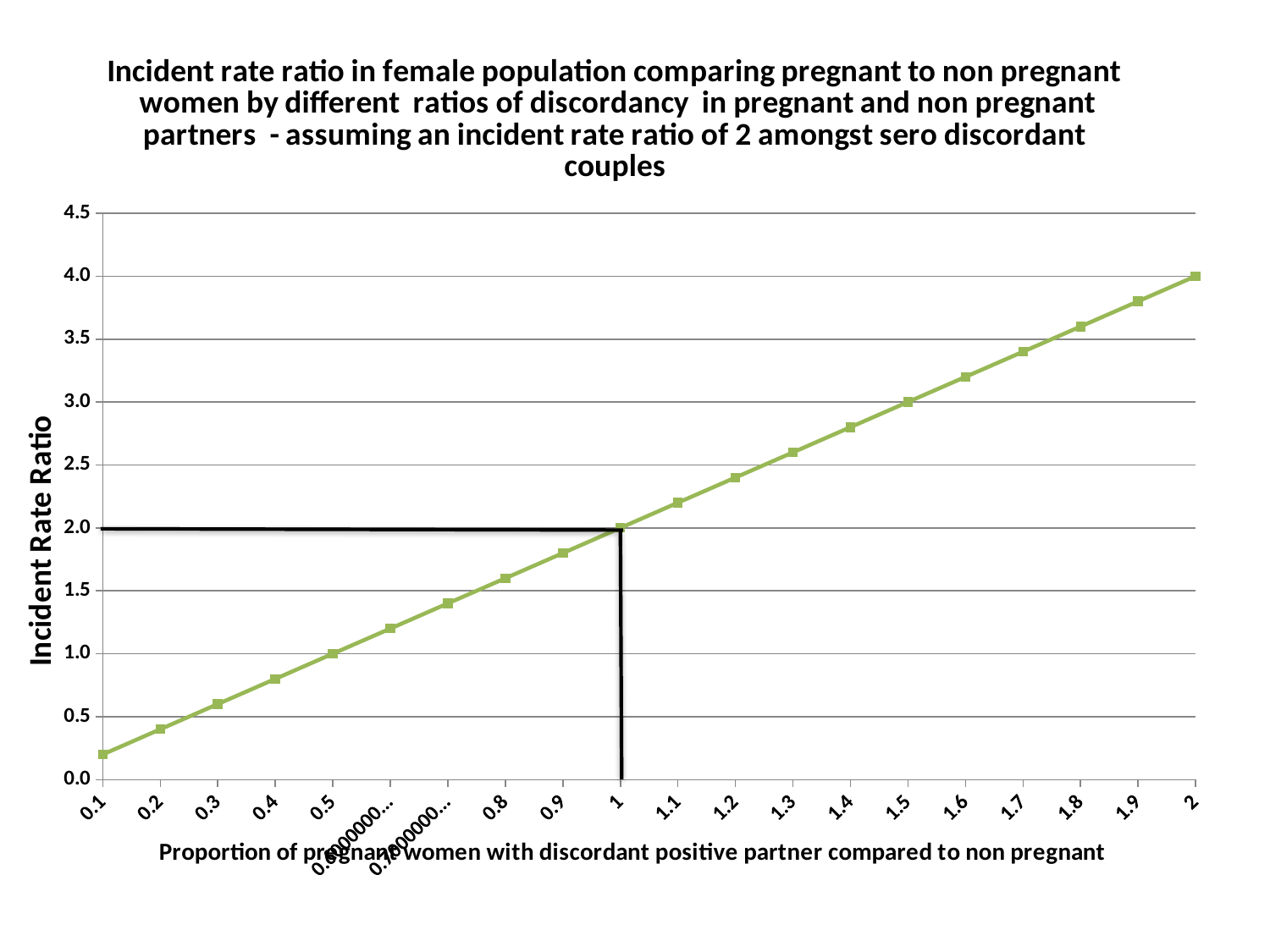

### Chart: Incident rate ratio in female population comparing pregnant to non pregnant  women by different  ratios of discordancy  in pregnant and non pregnant partners  - assuming an incident rate ratio of 2 amongst sero discordant couples

| Category | RR |
|---|---|
| 0.1 | 0.20000000000000004 |
| 0.2 | 0.4000000000000001 |
| 0.30000000000000032 | 0.6000000000000006 |
| 0.4 | 0.8000000000000006 |
| 0.5 | 1.0 |
| 0.60000000000000064 | 1.2 |
| 0.70000000000000062 | 1.3999999999999984 |
| 0.8 | 1.6000000000000003 |
| 0.9 | 1.8 |
| 1 | 2.0 |
| 1.1000000000000001 | 2.1999999999999997 |
| 1.2 | 2.4 |
| 1.3 | 2.6 |
| 1.4 | 2.7999999999999994 |
| 1.5 | 3.0000000000000004 |
| 1.6 | 3.2000000000000006 |
| 1.7000000000000011 | 3.4000000000000004 |
| 1.8 | 3.6 |
| 1.9 | 3.7999999999999994 |
| 2 | 4.0 |